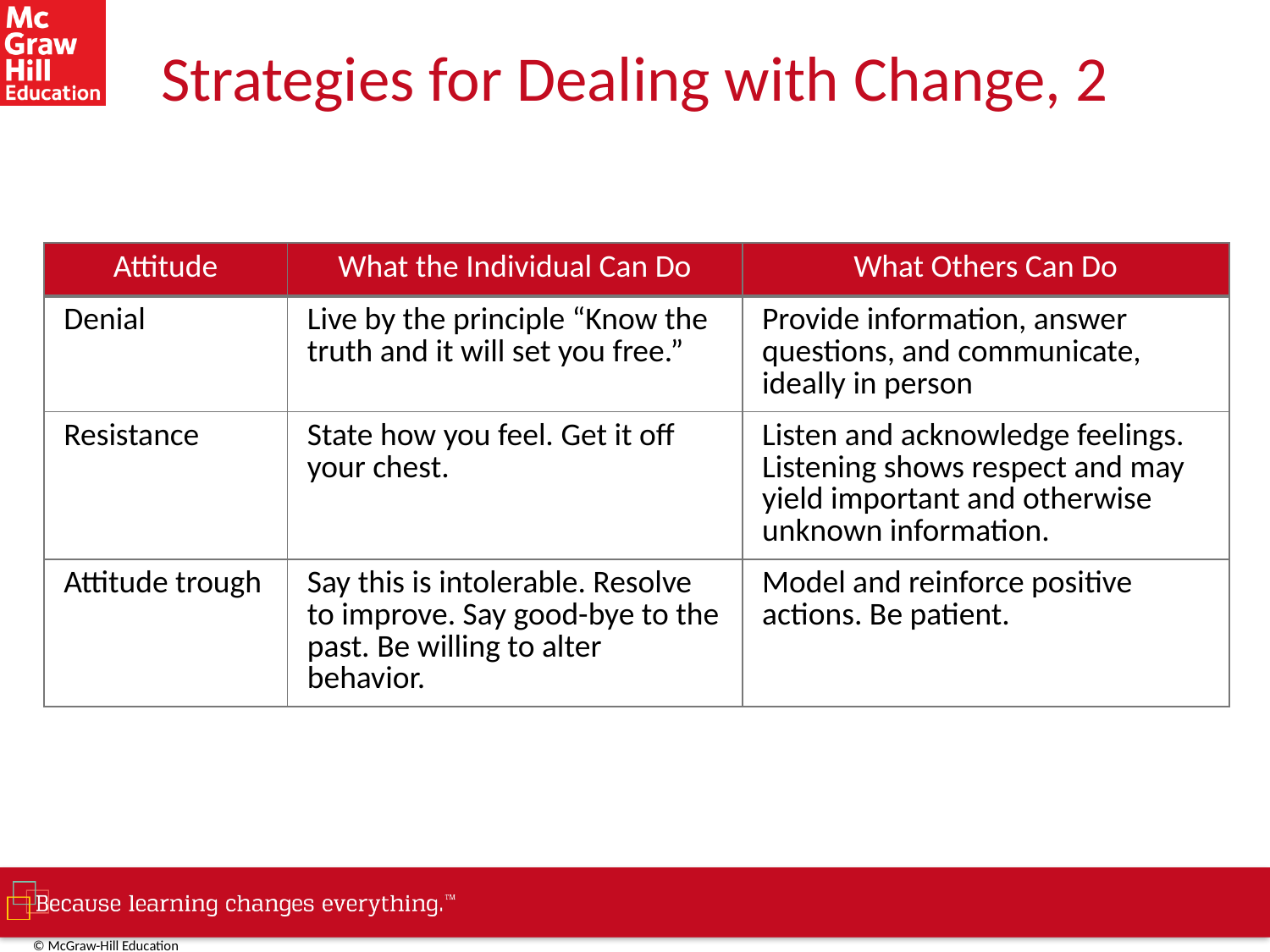

# Strategies for Dealing with Change, 2
| Attitude | What the Individual Can Do | What Others Can Do |
| --- | --- | --- |
| Denial | Live by the principle “Know the truth and it will set you free.” | Provide information, answer questions, and communicate, ideally in person |
| Resistance | State how you feel. Get it off your chest. | Listen and acknowledge feelings. Listening shows respect and may yield important and otherwise unknown information. |
| Attitude trough | Say this is intolerable. Resolve to improve. Say good-bye to the past. Be willing to alter behavior. | Model and reinforce positive actions. Be patient. |